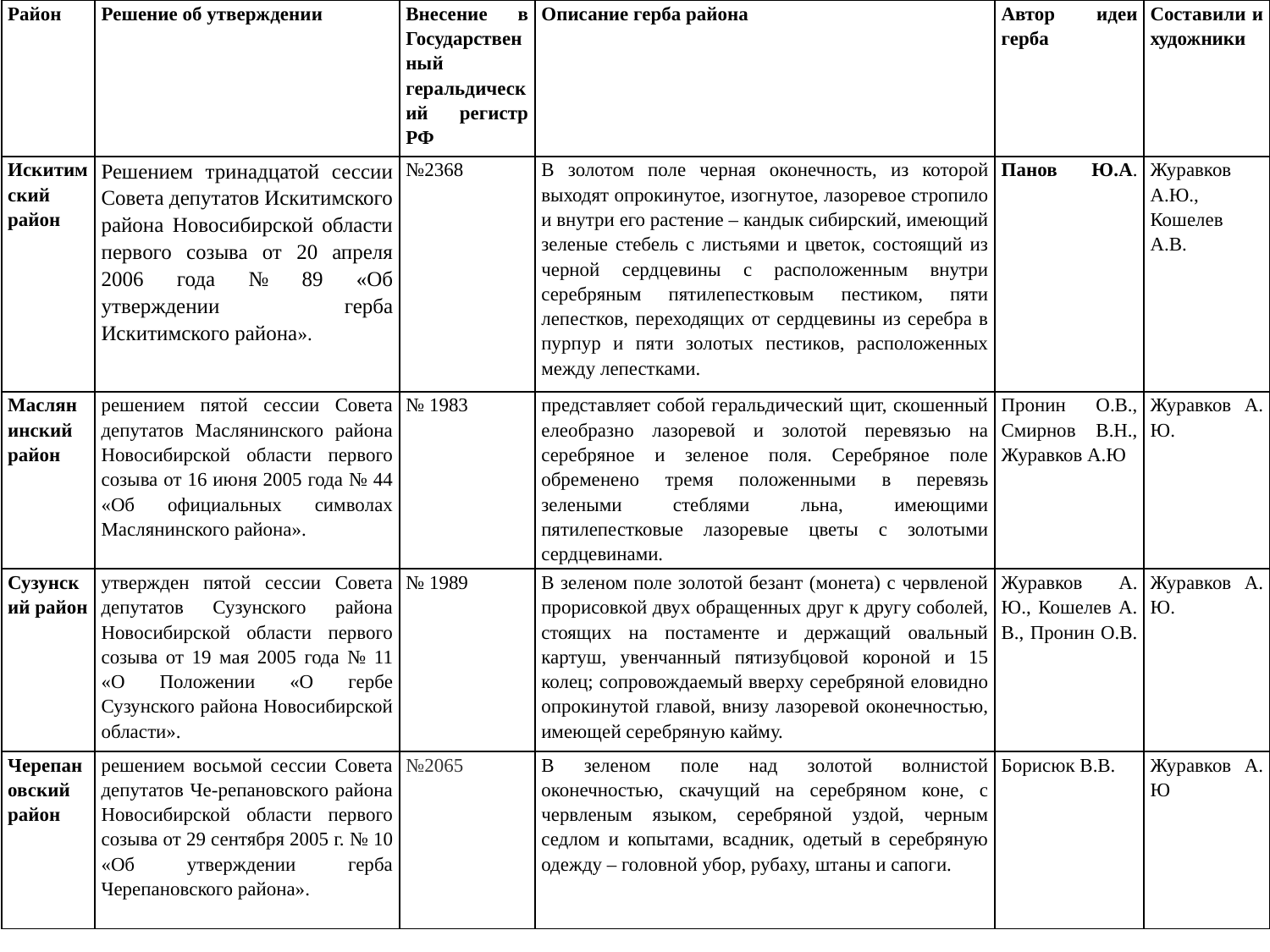

| Район | Решение об утверждении | Внесение в Государственный геральдический регистр РФ | Описание герба района | Автор идеи герба | Составили и художники |
| --- | --- | --- | --- | --- | --- |
| Искитимский район | Решением тринадцатой сессии Совета депутатов Искитимского района Новосибирской области первого созыва от 20 апреля 2006 года № 89 «Об утверждении герба Искитимского района». | №2368 | В золотом поле черная оконечность, из которой выходят опрокинутое, изогнутое, лазоревое стропило и внутри его растение – кандык сибирский, имеющий зеленые стебель с листьями и цветок, состоящий из черной сердцевины с расположенным внутри серебряным пятилепестковым пестиком, пяти лепестков, переходящих от сердцевины из серебра в пурпур и пяти золотых пестиков, расположенных между лепестками. | Панов Ю.А. | Журавков А.Ю., Кошелев А.В. |
| Маслянинский район | решением пятой сессии Совета депутатов Маслянинского района Новосибирской области первого созыва от 16 июня 2005 года № 44 «Об официальных символах Маслянинского района». | № 1983 | представляет собой геральдический щит, скошенный елеобразно лазоревой и золотой перевязью на серебряное и зеленое поля. Серебряное поле обременено тремя положенными в перевязь зелеными стеблями льна, имеющими пятилепестковые лазоревые цветы с золотыми сердцевинами. | Пронин О.В., Смирнов В.Н., Журавков А.Ю | Журавков А. Ю. |
| Сузунский район | утвержден пятой сессии Совета депутатов Сузунского района Новосибирской области первого созыва от 19 мая 2005 года № 11 «О Положении «О гербе Сузунского района Новосибирской области». | № 1989 | В зеленом поле золотой безант (монета) с червленой прорисовкой двух обращенных друг к другу соболей, стоящих на постаменте и держащий овальный картуш, увенчанный пятизубцовой короной и 15 колец; сопровождаемый вверху серебряной еловидно опрокинутой главой, внизу лазоревой оконечностью, имеющей серебряную кайму. | Журавков А. Ю., Кошелев А. В., Пронин О.В. | Журавков А. Ю. |
| Черепановский район | решением восьмой сессии Совета депутатов Че-репановского района Новосибирской области первого созыва от 29 сентября 2005 г. № 10 «Об утверждении герба Черепановского района». | №2065 | В зеленом поле над золотой волнистой оконечностью, скачущий на серебряном коне, с червленым языком, серебряной уздой, черным седлом и копытами, всадник, одетый в серебряную одежду – головной убор, рубаху, штаны и сапоги. | Борисюк В.В. | Журавков А. Ю |